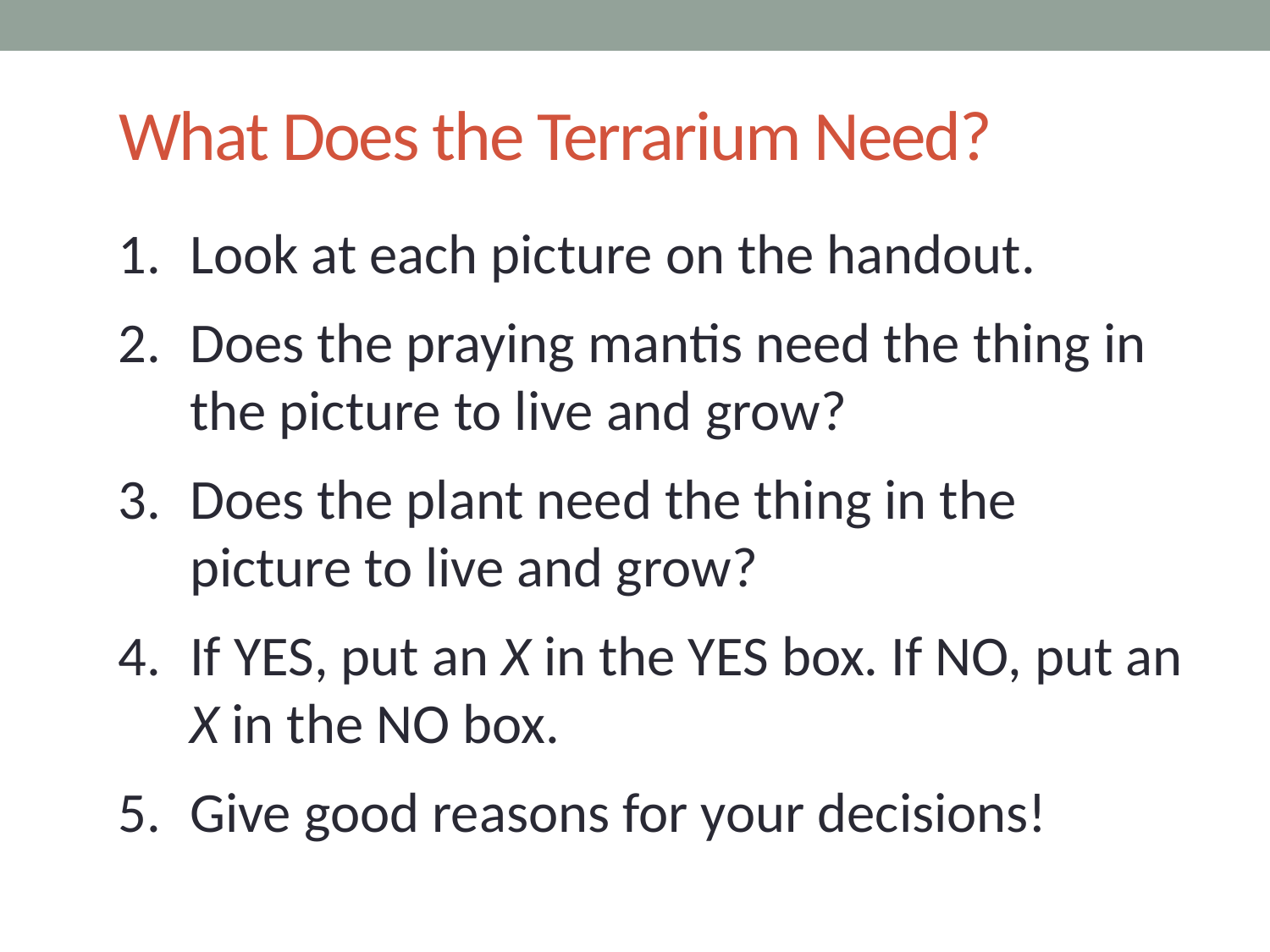

# What Does the Terrarium Need?
Look at each picture on the handout.
Does the praying mantis need the thing in the picture to live and grow?
Does the plant need the thing in the picture to live and grow?
If YES, put an X in the YES box. If NO, put an X in the NO box.
Give good reasons for your decisions!